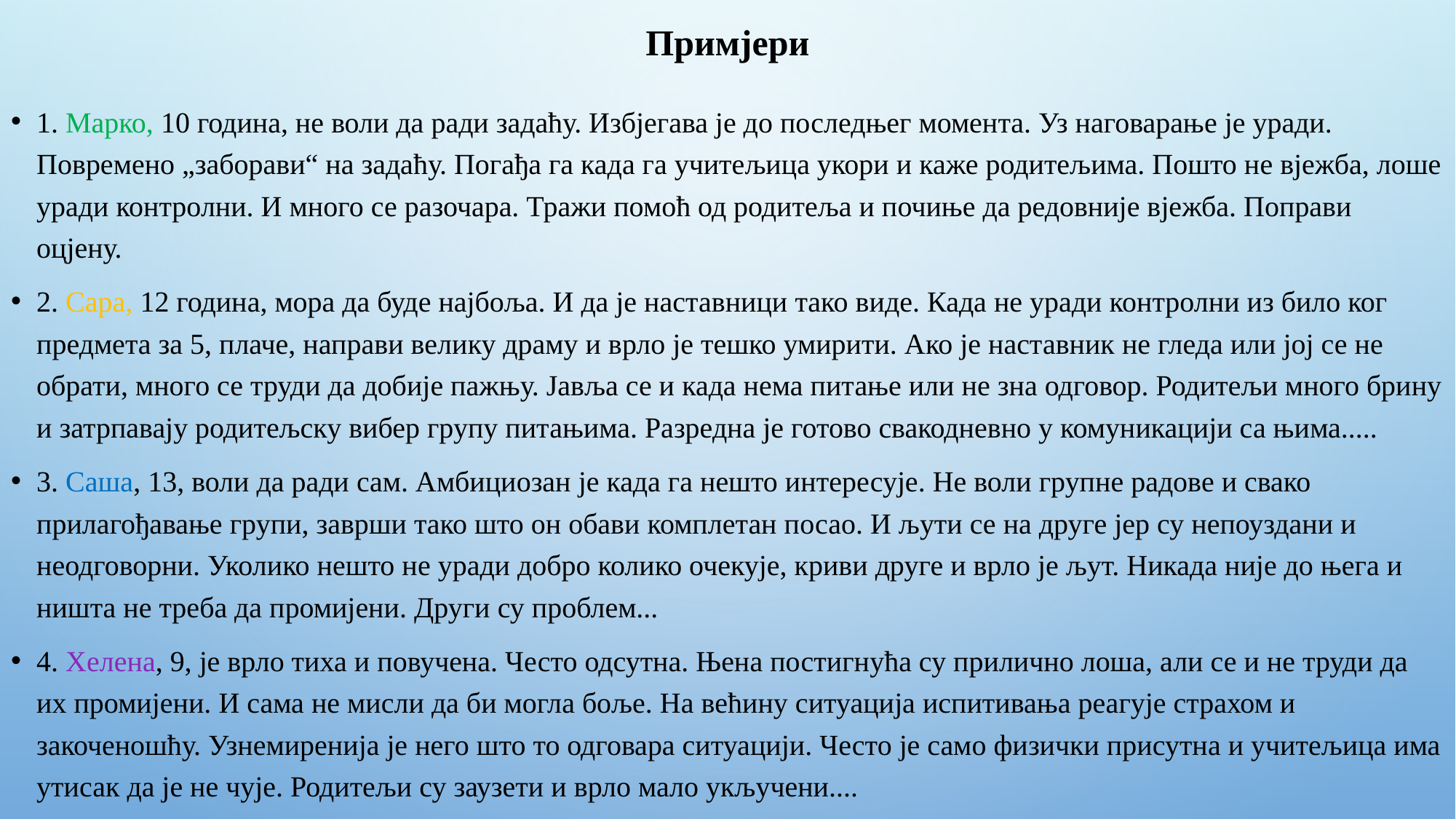

# Примјери
1. Марко, 10 година, не воли да ради задаћу. Избјегава је до последњег момента. Уз наговарање је уради. Повремено „заборави“ на задаћу. Погађа га када га учитељица укори и каже родитељима. Пошто не вјежба, лоше уради контролни. И много се разочара. Тражи помоћ од родитеља и почиње да редовније вјежба. Поправи оцјену.
2. Сара, 12 година, мора да буде најбоља. И да је наставници тако виде. Када не уради контролни из било ког предмета за 5, плаче, направи велику драму и врло је тешко умирити. Ако је наставник не гледа или јој се не обрати, много се труди да добије пажњу. Јавља се и када нема питање или не зна одговор. Родитељи много брину и затрпавају родитељску вибер групу питањима. Разредна је готово свакодневно у комуникацији са њима.....
3. Саша, 13, воли да ради сам. Амбициозан је када га нешто интересује. Не воли групне радове и свако прилагођавање групи, заврши тако што он обави комплетан посао. И љути се на друге јер су непоуздани и неодговорни. Уколико нешто не уради добро колико очекује, криви друге и врло је љут. Никада није до њега и ништа не треба да промијени. Други су проблем...
4. Хелена, 9, је врло тиха и повучена. Често одсутна. Њена постигнућа су прилично лоша, али се и не труди да их промијени. И сама не мисли да би могла боље. На већину ситуација испитивања реагује страхом и закоченошћу. Узнемиренија је него што то одговара ситуацији. Често је само физички присутна и учитељица има утисак да је не чује. Родитељи су заузети и врло мало укључени....